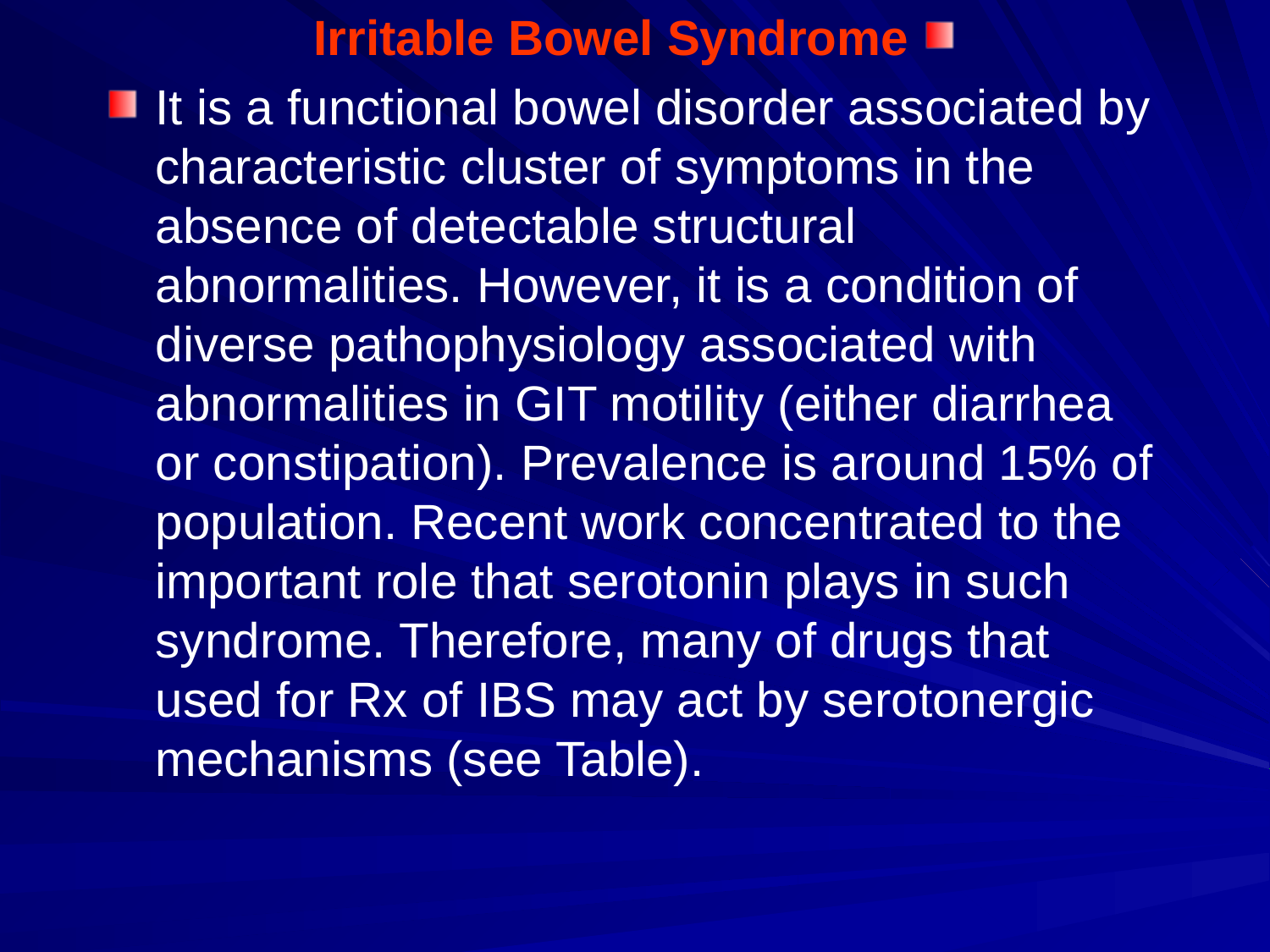

Irritable Bowel Syndrome
It is a functional bowel disorder associated by characteristic cluster of symptoms in the absence of detectable structural abnormalities. However, it is a condition of diverse pathophysiology associated with abnormalities in GIT motility (either diarrhea or constipation). Prevalence is around 15% of population. Recent work concentrated to the important role that serotonin plays in such syndrome. Therefore, many of drugs that used for Rx of IBS may act by serotonergic mechanisms (see Table).